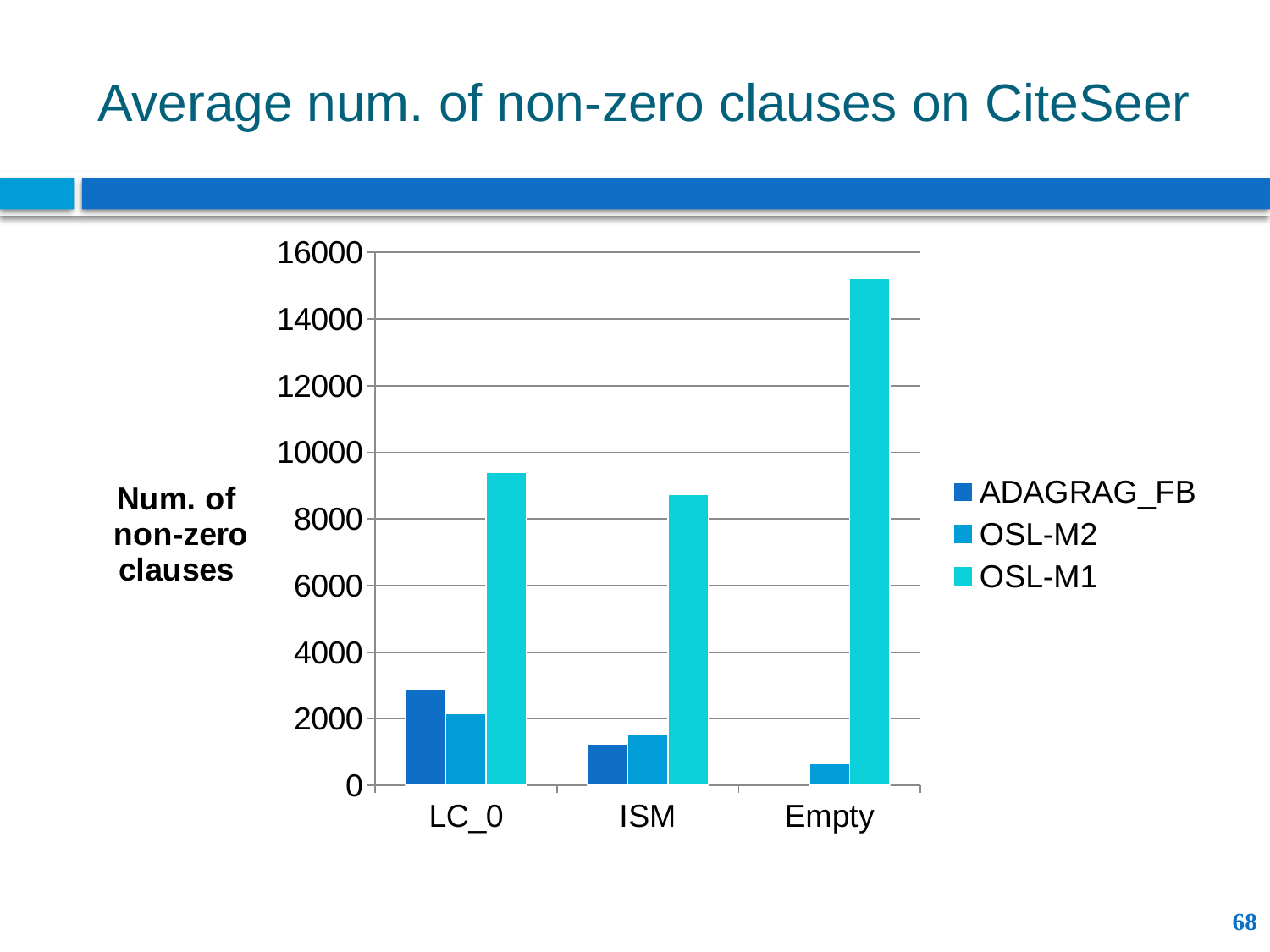

# Average num. of non-zero clauses on CiteSeer

### Chart

| Category | ADAGRAG_FB | OSL-M2 | OSL-M1 |
|---|---|---|---|
| LC_0 | 2896.0 | 2150.0 | 9395.0 |
| ISM | 1250.0 | 1548.0 | 8746.0 |
| Empty | None | 650.0 | 15212.0 |
68